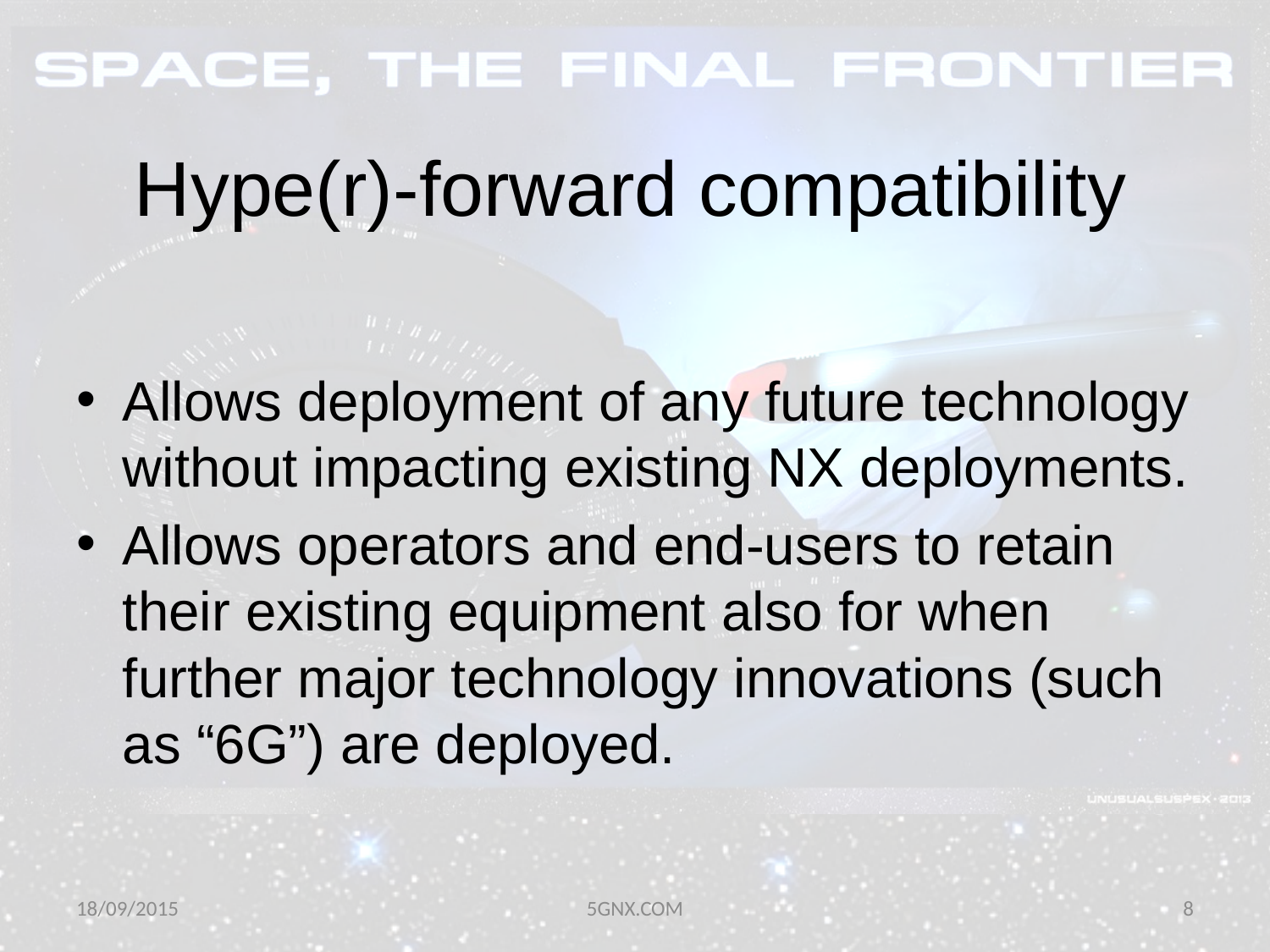

# Hype(r)-forward compatibility
Allows deployment of any future technology without impacting existing NX deployments.
Allows operators and end-users to retain their existing equipment also for when further major technology innovations (such as “6G”) are deployed.

18/09/2015
5GNX.COM
8